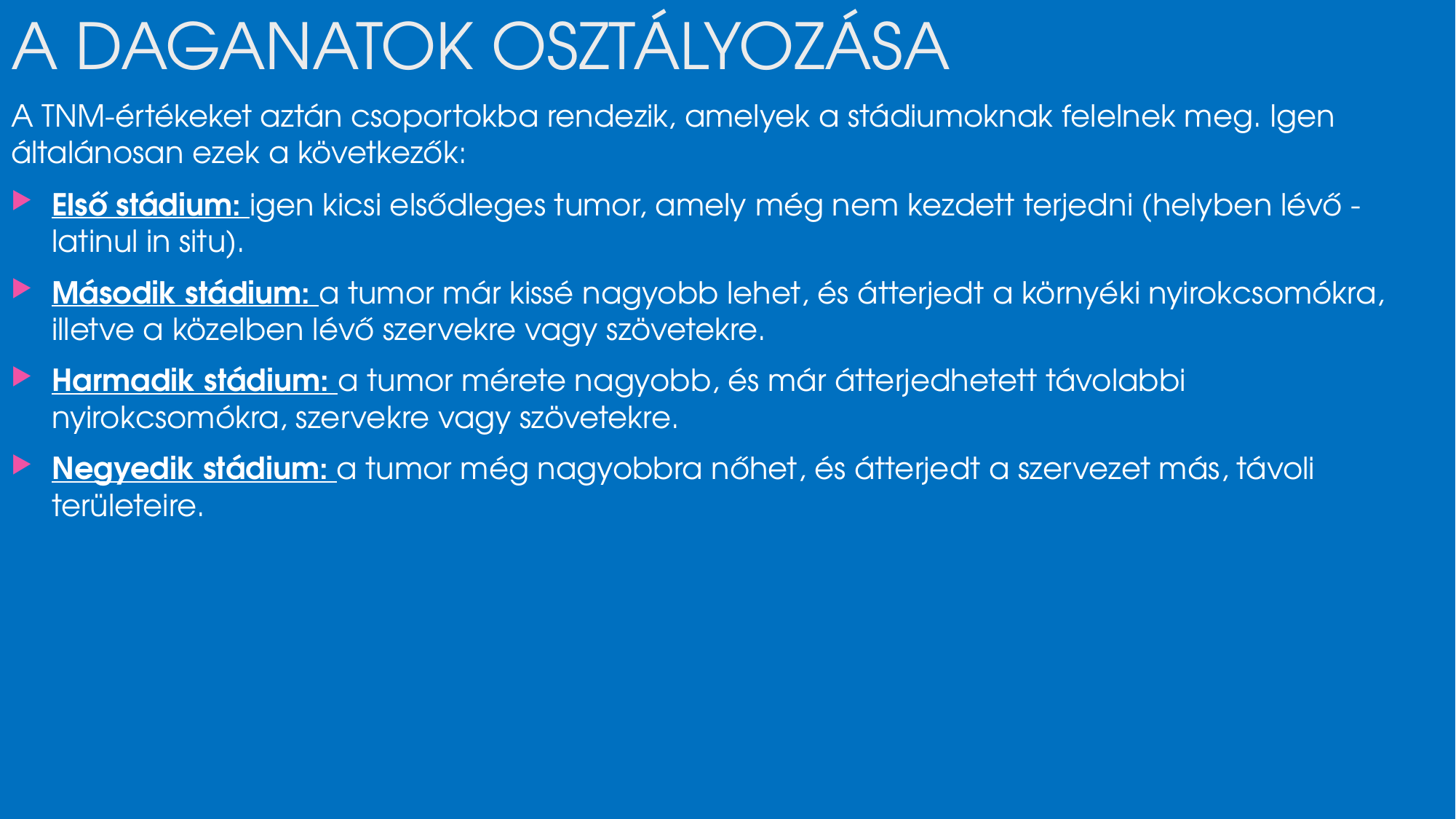

# A DAGANATOK OSZTÁLYOZÁSA
A TNM-értékeket aztán csoportokba rendezik, amelyek a stádiumoknak felelnek meg. Igen általánosan ezek a következők:
Első stádium: igen kicsi elsődleges tumor, amely még nem kezdett terjedni (helyben lévő - latinul in situ).
Második stádium: a tumor már kissé nagyobb lehet, és átterjedt a környéki nyirokcsomókra, illetve a közelben lévő szervekre vagy szövetekre.
Harmadik stádium: a tumor mérete nagyobb, és már átterjedhetett távolabbi nyirokcsomókra, szervekre vagy szövetekre.
Negyedik stádium: a tumor még nagyobbra nőhet, és átterjedt a szervezet más, távoli területeire.